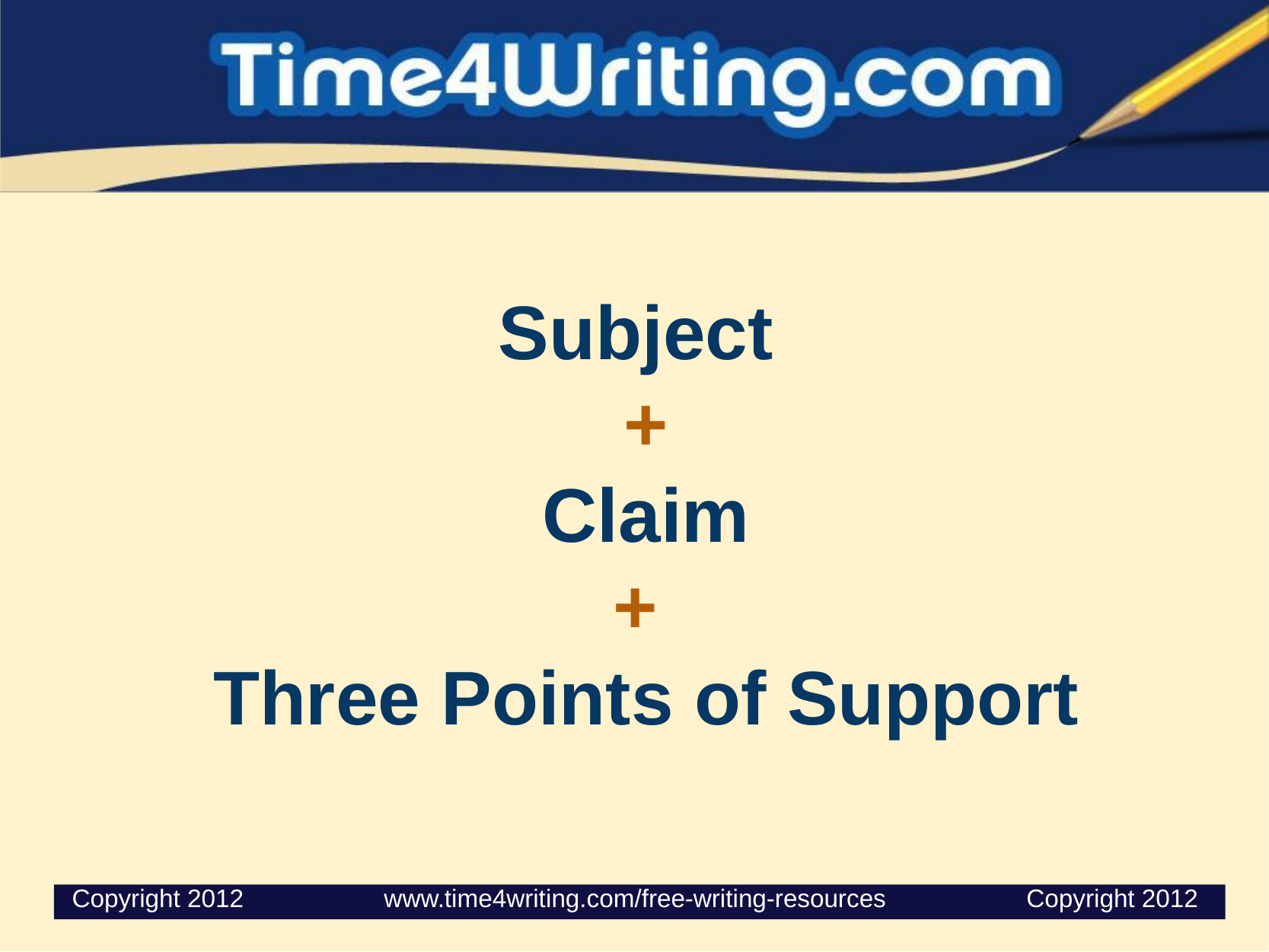

Subject
+
Claim
+
Three Points of Support

 Copyright 2012                    www.time4writing.com/free-writing-resources                    Copyright 2012